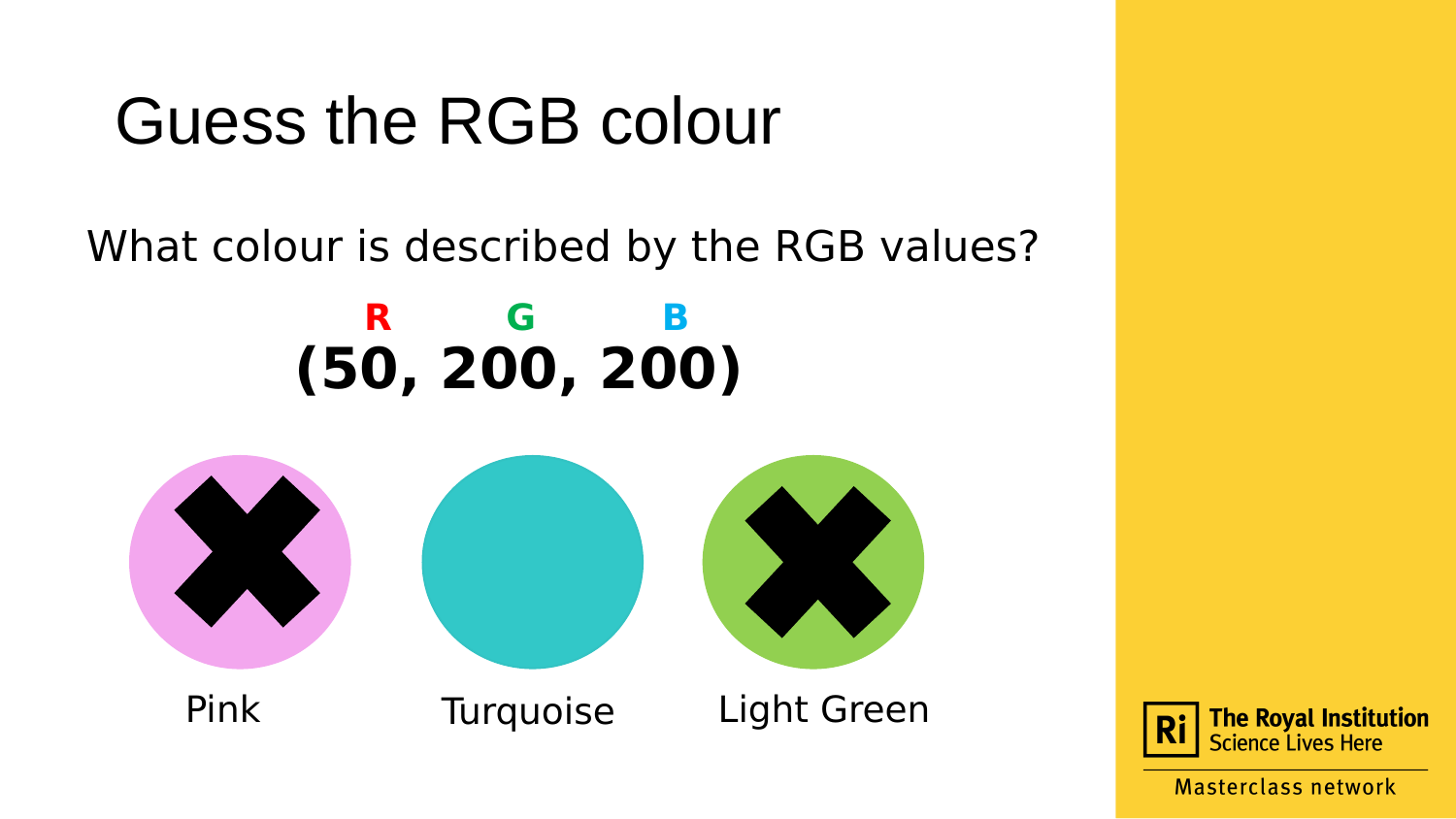

# Guess the RGB colour
What colour is described by the RGB values?

      (50, 200, 200)
R         G          B

Light Green
Pink
Turquoise